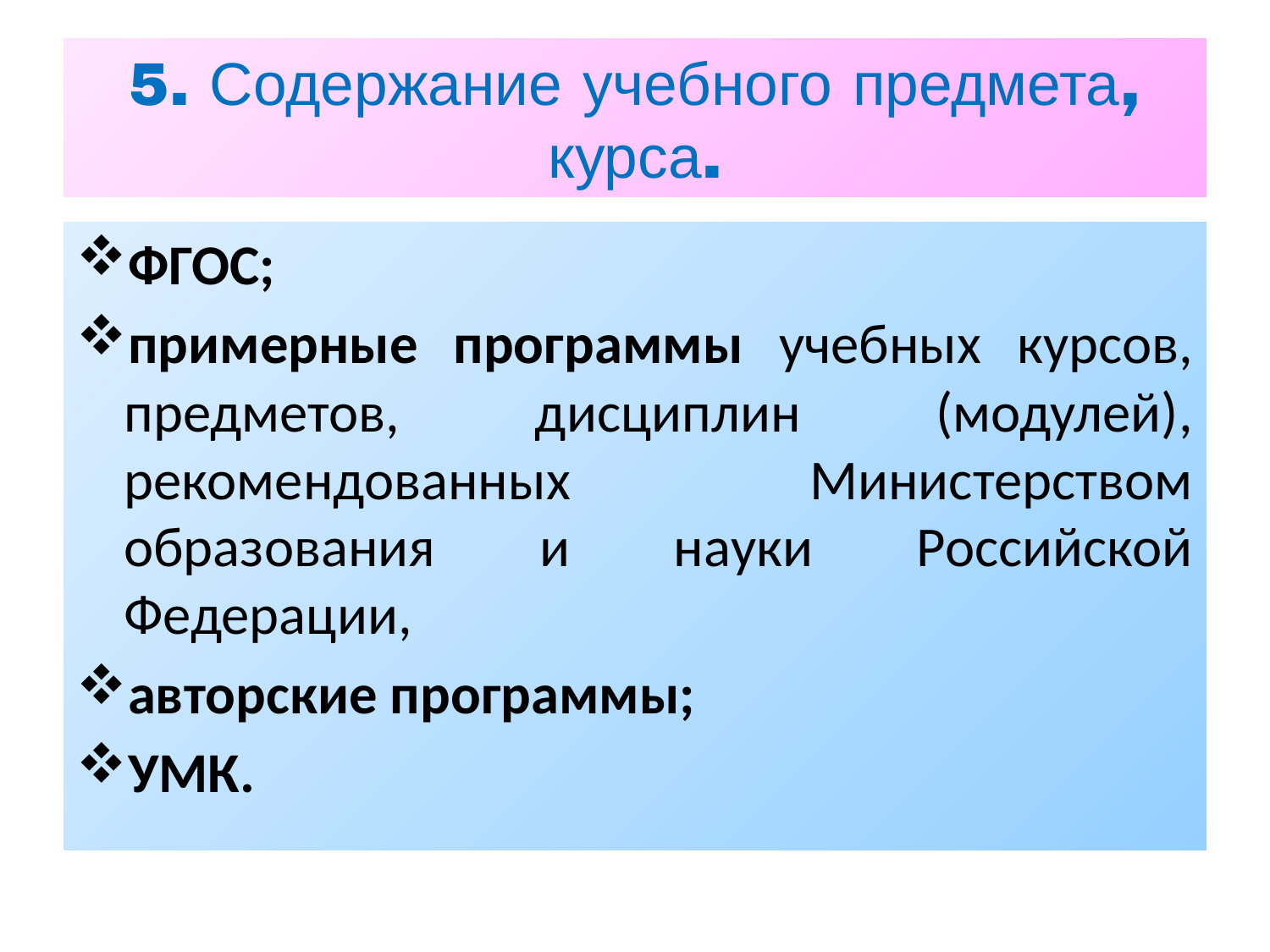

# 5. Содержание учебного предмета, курса.
ФГОС;
примерные программы учебных курсов, предметов, дисциплин (модулей), рекомендованных Министерством образования и науки Российской Федерации,
авторские программы;
УМК.